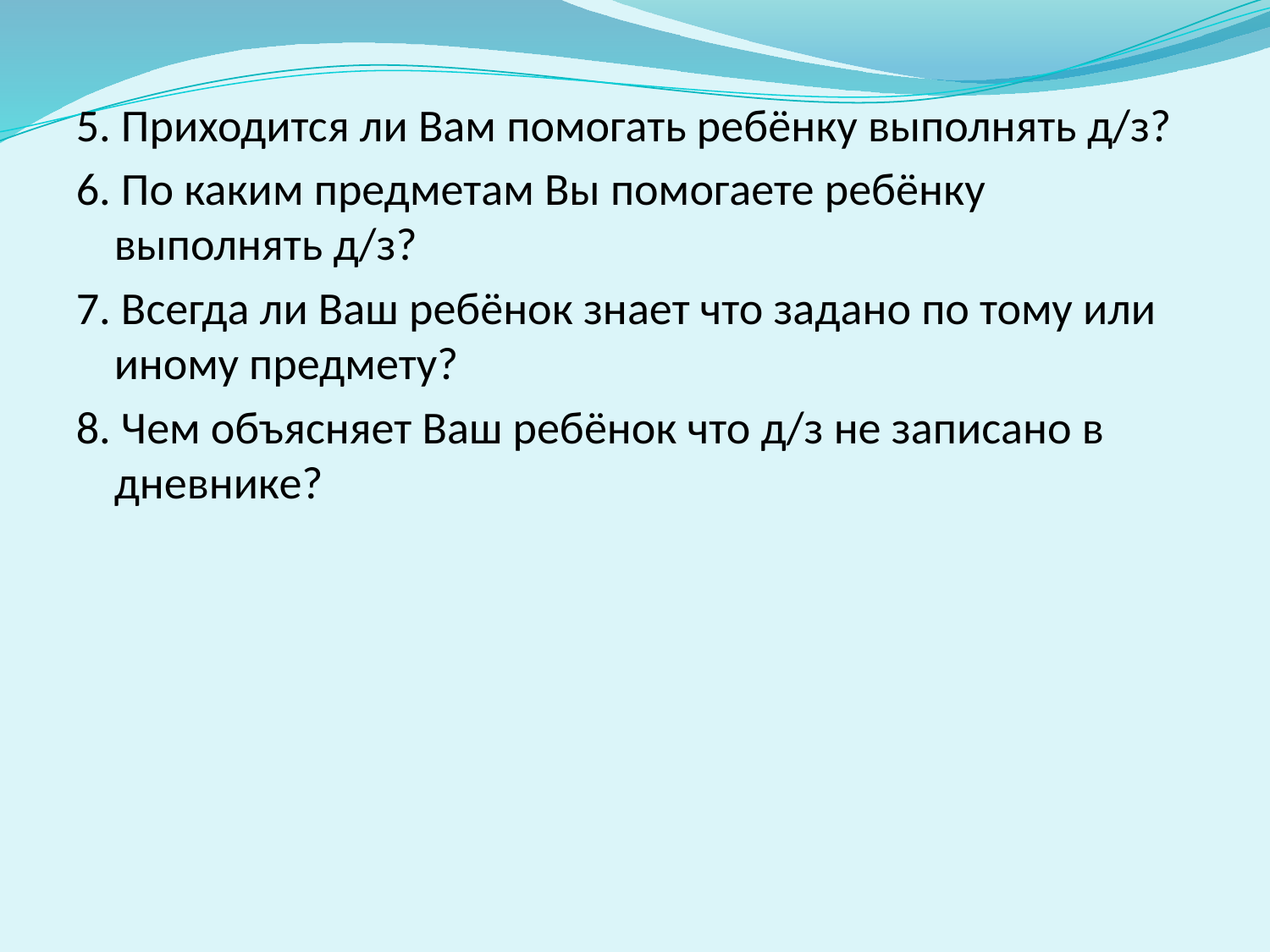

5. Приходится ли Вам помогать ребёнку выполнять д/з?
6. По каким предметам Вы помогаете ребёнку выполнять д/з?
7. Всегда ли Ваш ребёнок знает что задано по тому или иному предмету?
8. Чем объясняет Ваш ребёнок что д/з не записано в дневнике?
#